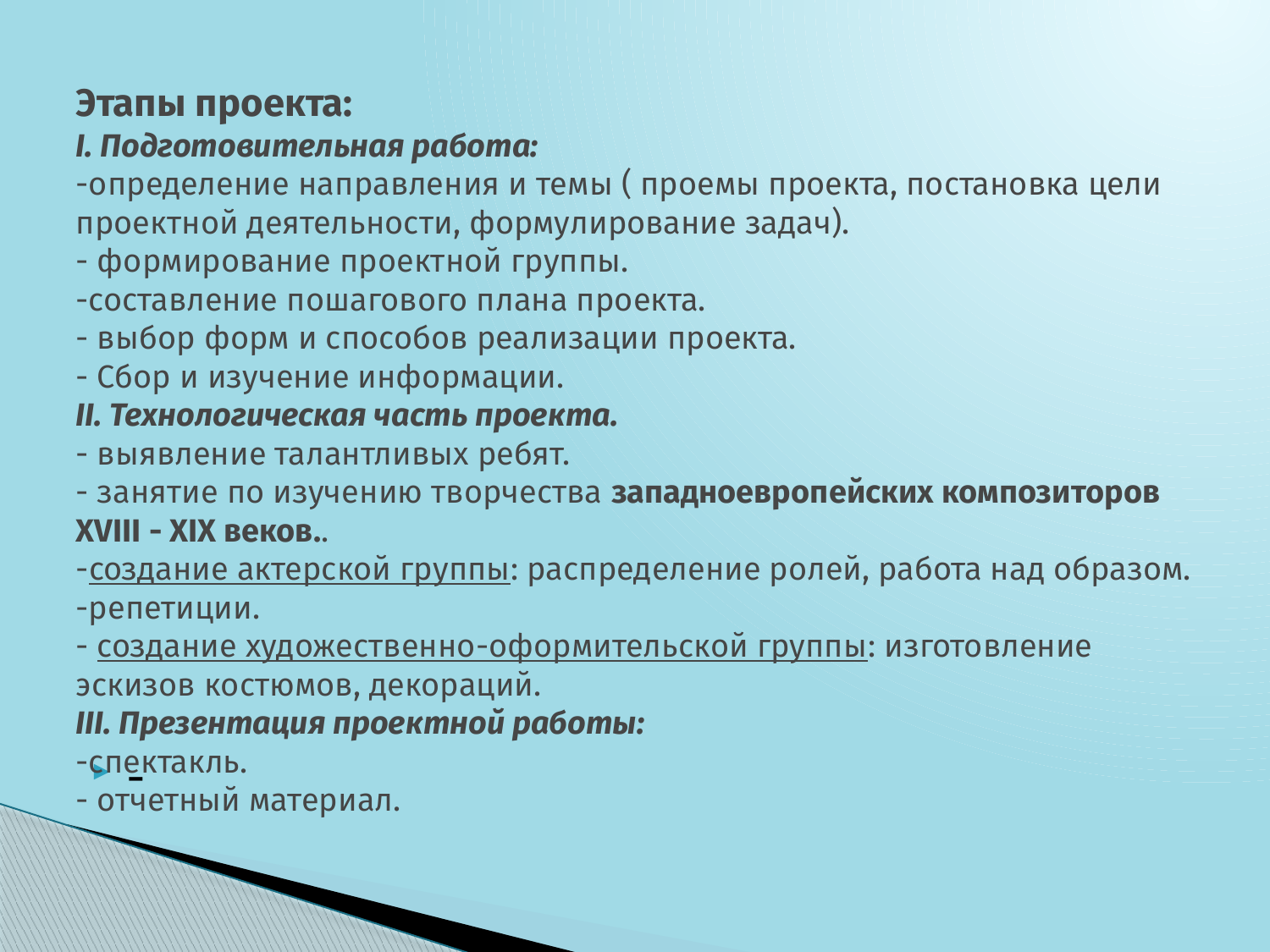

# Этапы проекта: I. Подготовительная работа: -определение направления и темы ( проемы проекта, постановка цели проектной деятельности, формулирование задач). - формирование проектной группы. -составление пошагового плана проекта. - выбор форм и способов реализации проекта. - Сбор и изучение информации. II. Технологическая часть проекта. - выявление талантливых ребят. - занятие по изучению творчества западноевропейских композиторов XVIII - XIX веков.. -создание актерской группы: распределение ролей, работа над образом. -репетиции. - создание художественно-оформительской группы: изготовление эскизов костюмов, декораций. III. Презентация проектной работы: -спектакль. - отчетный материал.
-